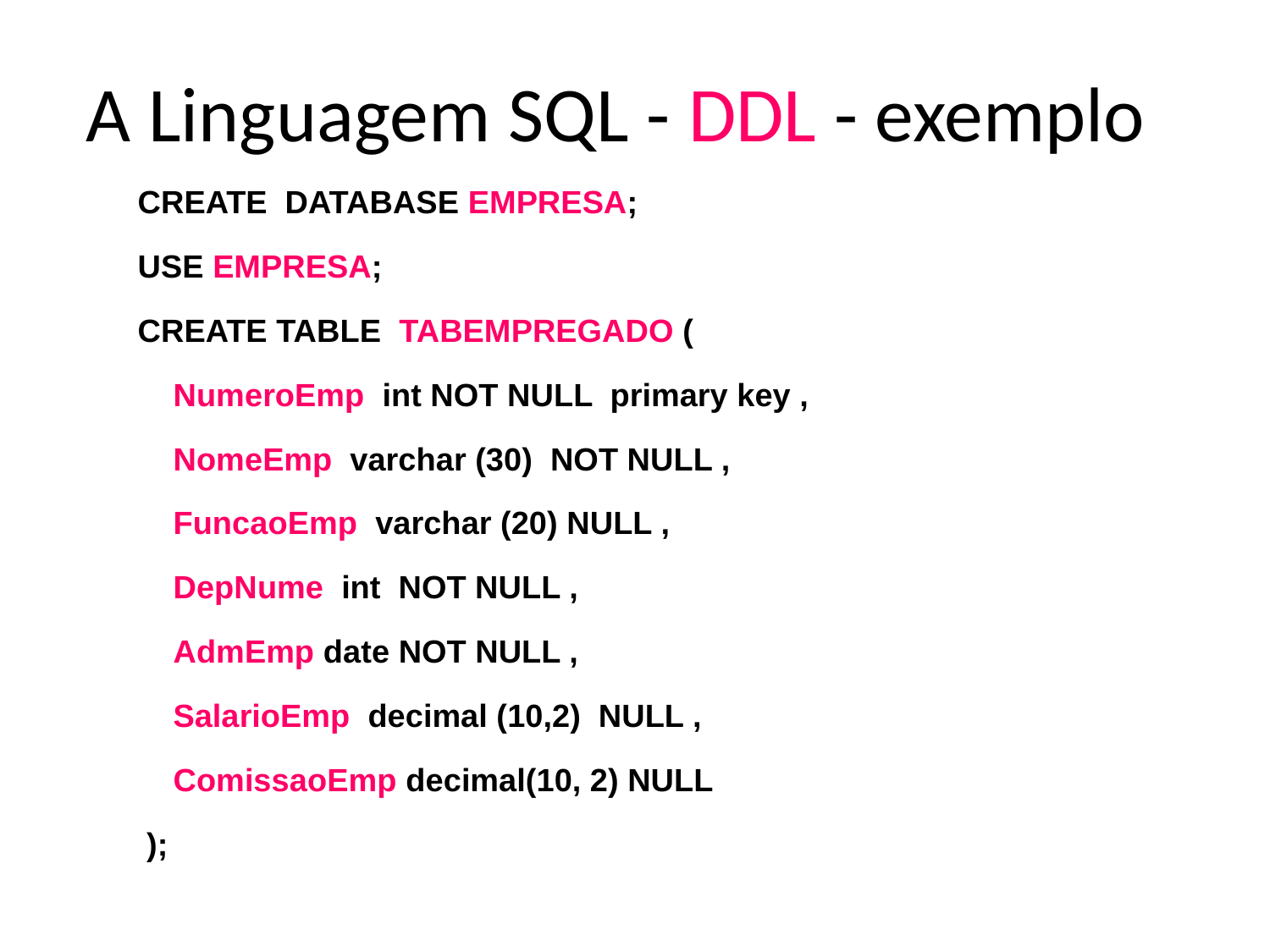

# A Linguagem SQL - DDL - exemplo
CREATE  DATABASE EMPRESA;
USE EMPRESA;
CREATE TABLE  TABEMPREGADO (
    NumeroEmp  int NOT NULL  primary key ,
    NomeEmp  varchar (30)  NOT NULL ,
    FuncaoEmp  varchar (20) NULL ,
    DepNume  int  NOT NULL ,
    AdmEmp date NOT NULL ,
    SalarioEmp  decimal (10,2)  NULL ,
    ComissaoEmp decimal(10, 2) NULL
 );